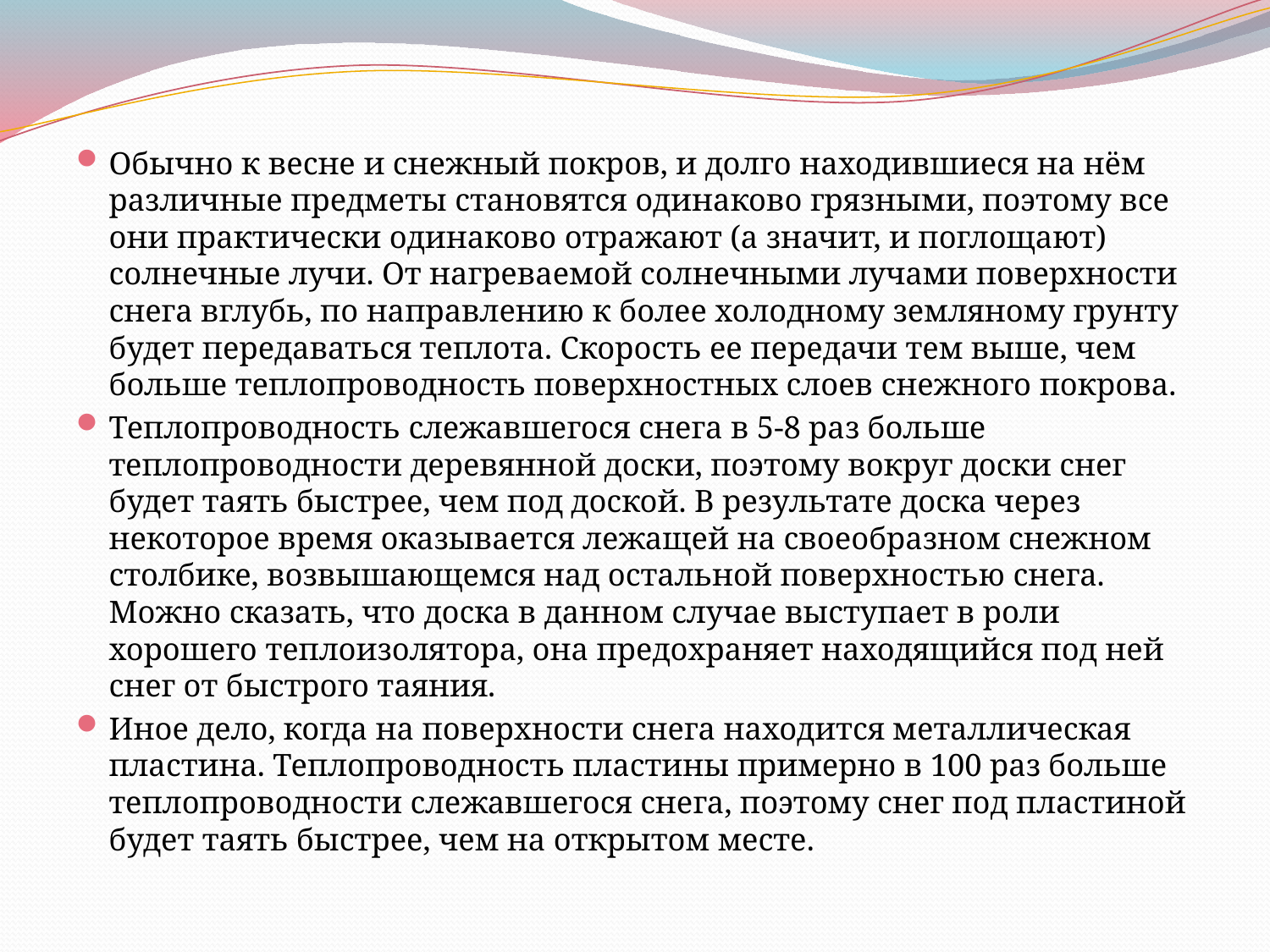

Обычно к весне и снежный покров, и долго находившиеся на нём различные предметы становятся одинаково грязными, поэтому все они практически одинаково отражают (а значит, и поглощают) солнечные лучи. От нагреваемой солнечными лучами поверхности снега вглубь, по направлению к более холодному земляному грунту будет передаваться теплота. Скорость ее передачи тем выше, чем больше теплопроводность поверхностных слоев снежного покрова.
Теплопроводность слежавшегося снега в 5-8 раз больше теплопроводности деревянной доски, поэтому вокруг доски снег будет таять быстрее, чем под доской. В результате доска через некоторое время оказывается лежащей на своеобразном снежном столбике, возвышающемся над остальной поверхностью снега. Можно сказать, что доска в данном случае выступает в роли хорошего теплоизолятора, она предохраняет находящийся под ней снег от быстрого таяния.
Иное дело, когда на поверхности снега находится металлическая пластина. Теплопроводность пластины примерно в 100 раз больше теплопроводности слежавшегося снега, поэтому снег под пластиной будет таять быстрее, чем на открытом месте.